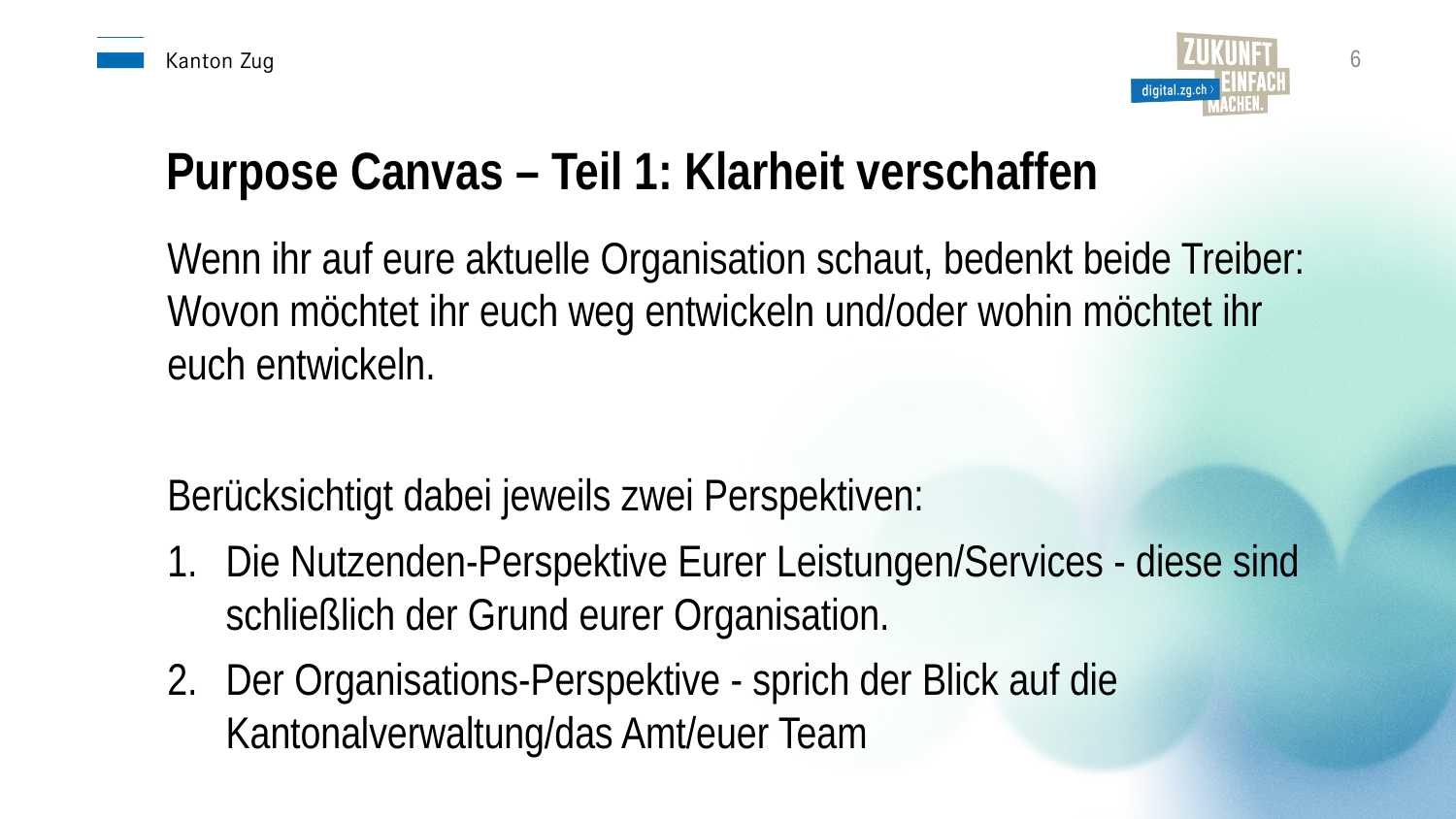

6
Purpose Canvas – Teil 1: Klarheit verschaffen
Wenn ihr auf eure aktuelle Organisation schaut, bedenkt beide Treiber: Wovon möchtet ihr euch weg entwickeln und/oder wohin möchtet ihr euch entwickeln.

Berücksichtigt dabei jeweils zwei Perspektiven:
Die Nutzenden-Perspektive Eurer Leistungen/Services - diese sind schließlich der Grund eurer Organisation.
Der Organisations-Perspektive - sprich der Blick auf die Kantonalverwaltung/das Amt/euer Team